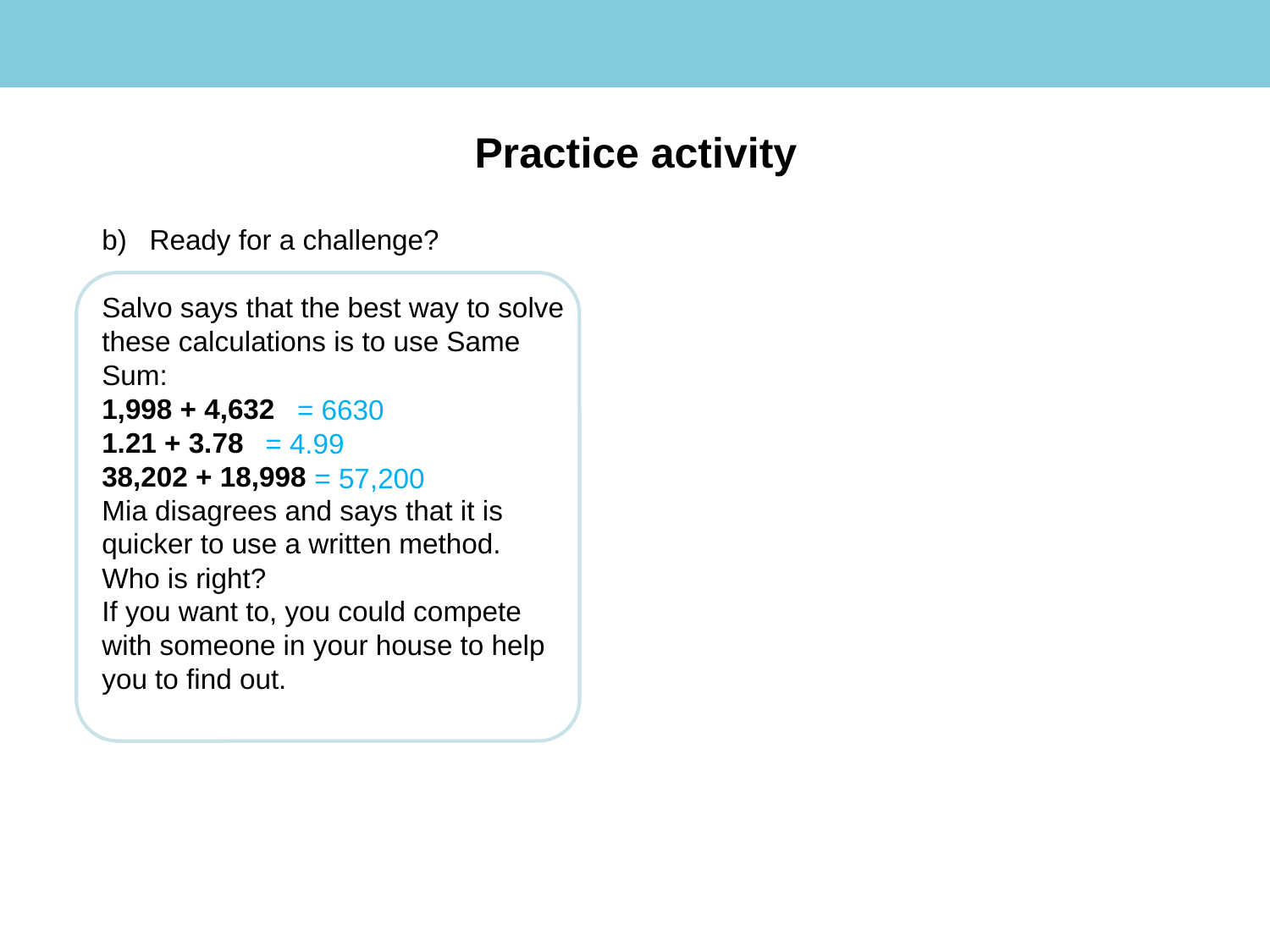

Practice activity
Ready for a challenge?

Salvo says that the best way to solve these calculations is to use Same Sum:
1,998 + 4,632
1.21 + 3.78
38,202 + 18,998
Mia disagrees and says that it is quicker to use a written method. Who is right?
If you want to, you could compete with someone in your house to help you to find out.

= 6630
= 4.99
= 57,200